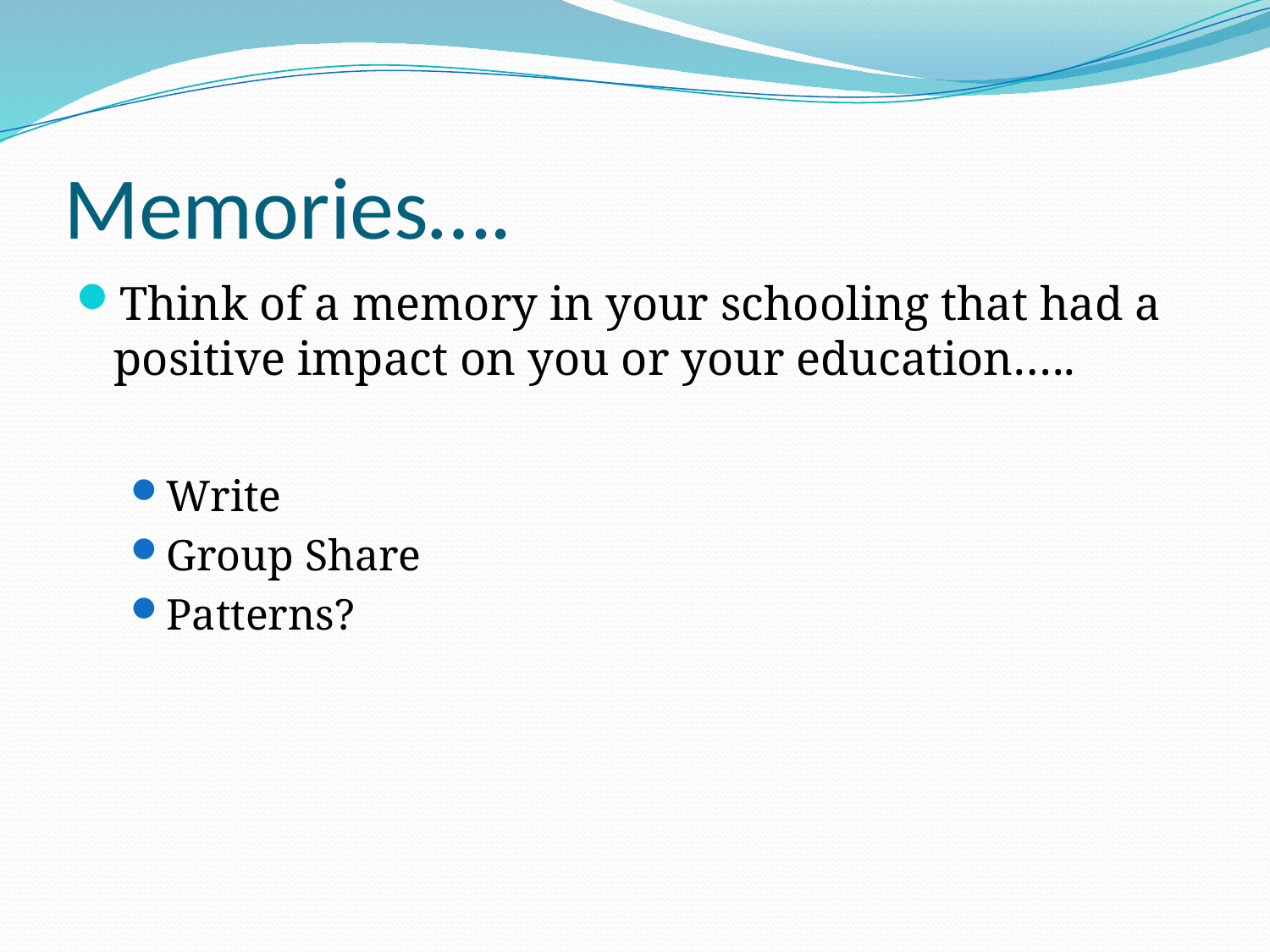

# Memories….
Think of a memory in your schooling that had a positive impact on you or your education…..

Write
Group Share
Patterns?